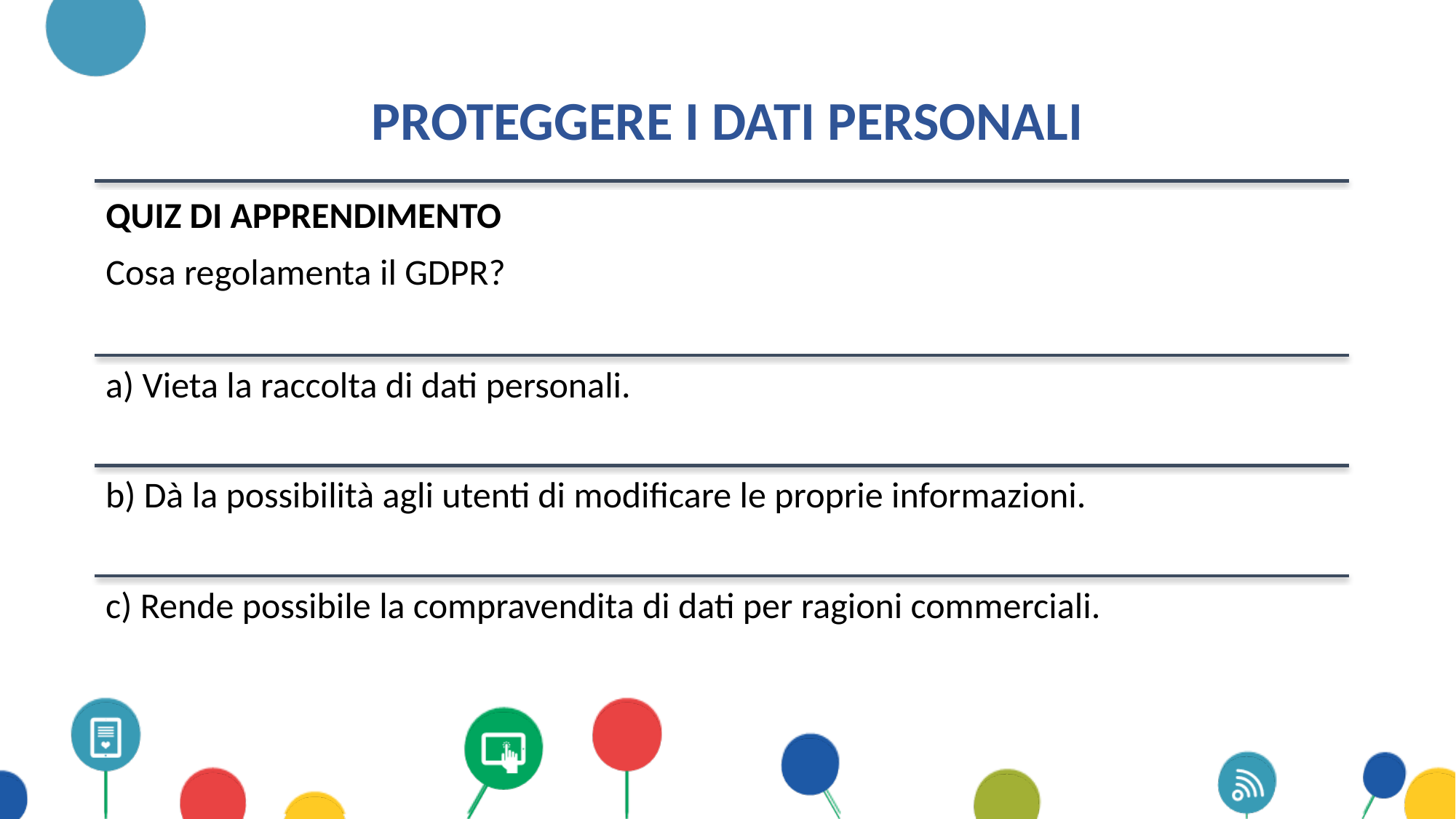

# Proteggere i dati personali

QUIZ DI APPRENDIMENTO
Cosa regolamenta il GDPR?

a) Vieta la raccolta di dati personali.

b) Dà la possibilità agli utenti di modificare le proprie informazioni.

c) Rende possibile la compravendita di dati per ragioni commerciali.